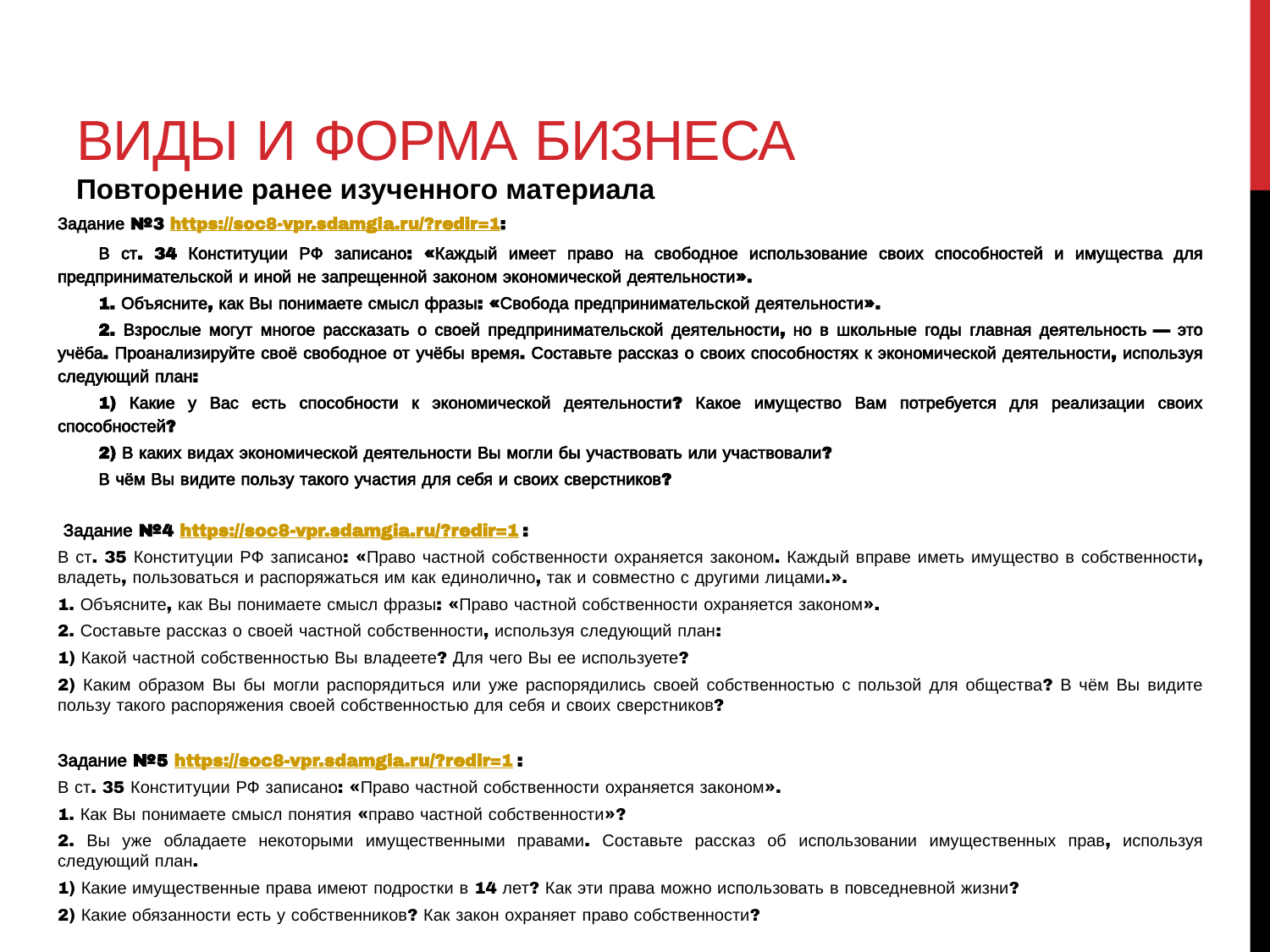

# Виды и форма бизнеса Повторение ранее изученного материала
Задание №3 https://soc8-vpr.sdamgia.ru/?redir=1:
В ст. 34 Конституции РФ записано: «Каждый имеет право на свободное использование своих способностей и имущества для предпринимательской и иной не запрещенной законом экономической деятельности».
1. Объясните, как Вы понимаете смысл фразы: «Свобода предпринимательской деятельности».
2. Взрослые могут многое рассказать о своей предпринимательской деятельности, но в школьные годы главная деятельность — это учёба. Проанализируйте своё свободное от учёбы время. Составьте рассказ о своих способностях к экономической деятельности, используя следующий план:
1) Какие у Вас есть способности к экономической деятельности? Какое имущество Вам потребуется для реализации своих способностей?
2) В каких видах экономической деятельности Вы могли бы участвовать или участвовали?
В чём Вы видите пользу такого участия для себя и своих сверстников?

 Задание №4 https://soc8-vpr.sdamgia.ru/?redir=1:
В ст. 35 Конституции РФ записано: «Право частной собственности охраняется законом. Каждый вправе иметь имущество в собственности, владеть, пользоваться и распоряжаться им как единолично, так и совместно с другими лицами.».
1. Объясните, как Вы понимаете смысл фразы: «Право частной собственности охраняется законом».
2. Составьте рассказ о своей частной собственности, используя следующий план:
1) Какой частной собственностью Вы владеете? Для чего Вы ее используете?
2) Каким образом Вы бы могли распорядиться или уже распорядились своей собственностью с пользой для общества? В чём Вы видите пользу такого распоряжения своей собственностью для себя и своих сверстников?

Задание №5 https://soc8-vpr.sdamgia.ru/?redir=1:
В ст. 35 Конституции РФ записано: «Право частной собственности охраняется законом».
1. Как Вы понимаете смысл понятия «право частной собственности»?
2. Вы уже обладаете некоторыми имущественными правами. Составьте рассказ об использовании имущественных прав, используя следующий план.
1) Какие имущественные права имеют подростки в 14 лет? Как эти права можно использовать в повседневной жизни?
2) Какие обязанности есть у собственников? Как закон охраняет право собственности?